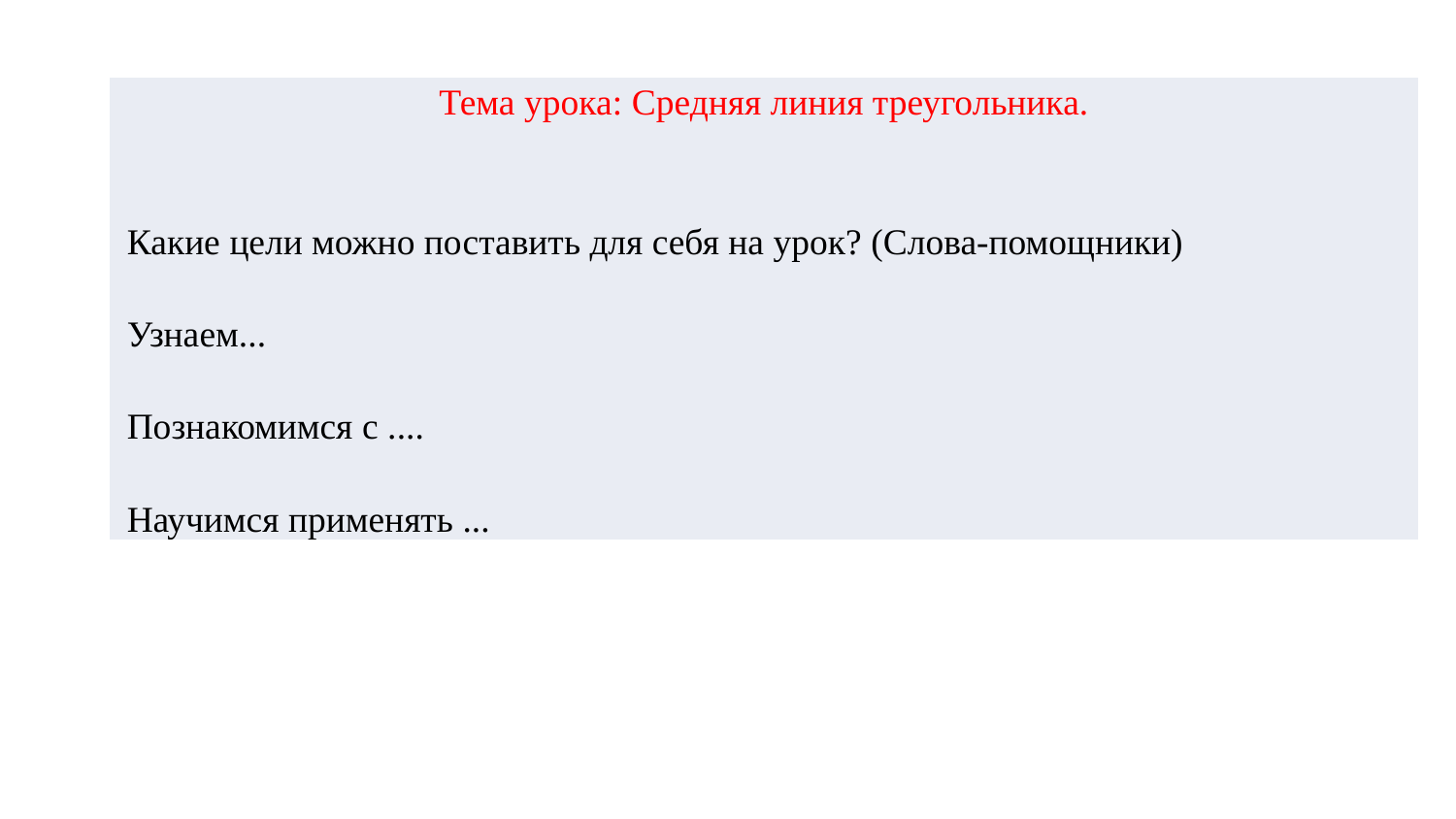

| Тема урока: Средняя линия треугольника. Какие цели можно поставить для себя на урок? (Слова-помощники) Узнаем... Познакомимся с .... Научимся применять ... |
| --- |